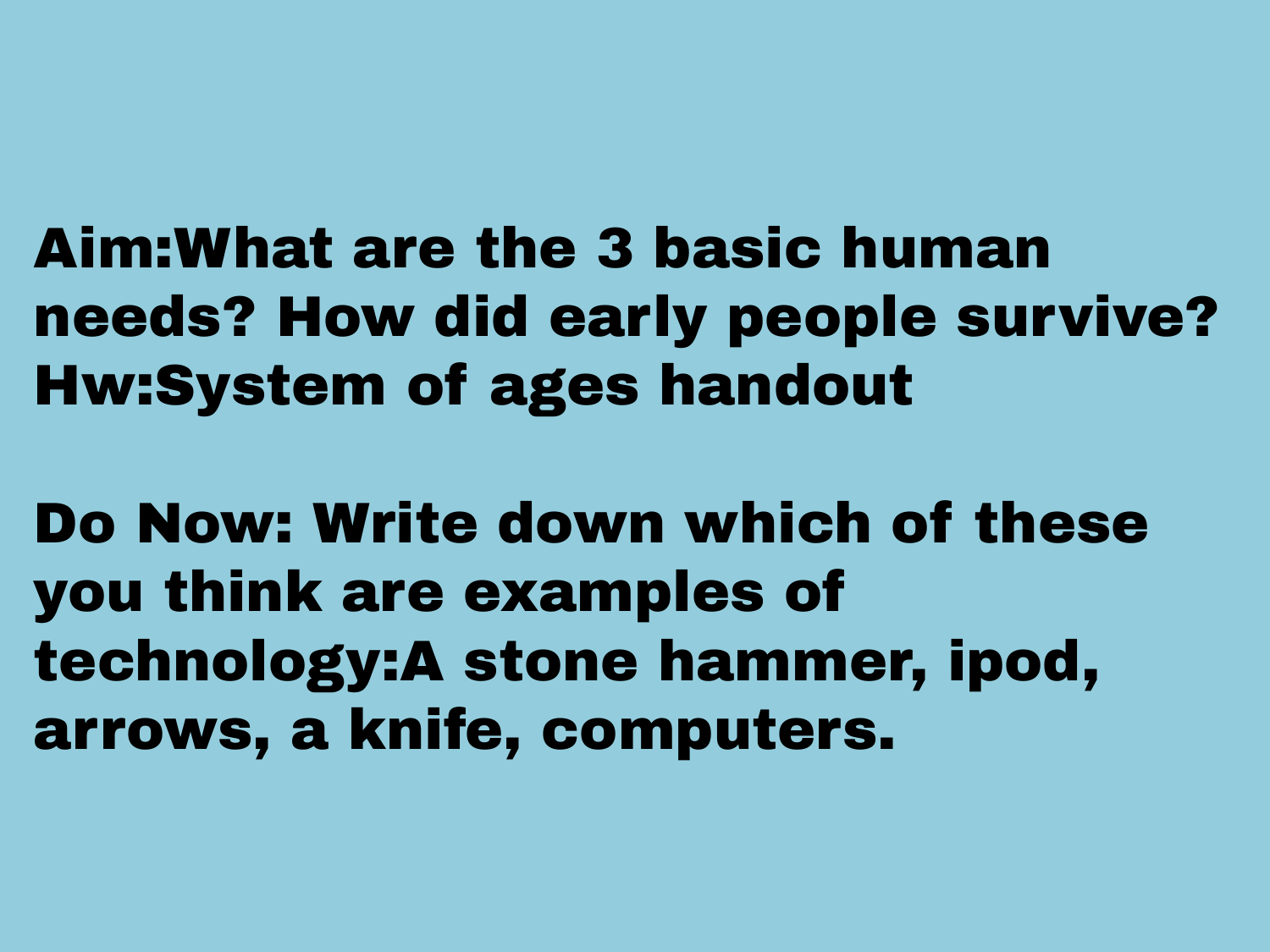

# Aim:What are the 3 basic human needs? How did early people survive? Hw:System of ages handout Do Now: Write down which of these you think are examples of technology:A stone hammer, ipod, arrows, a knife, computers.